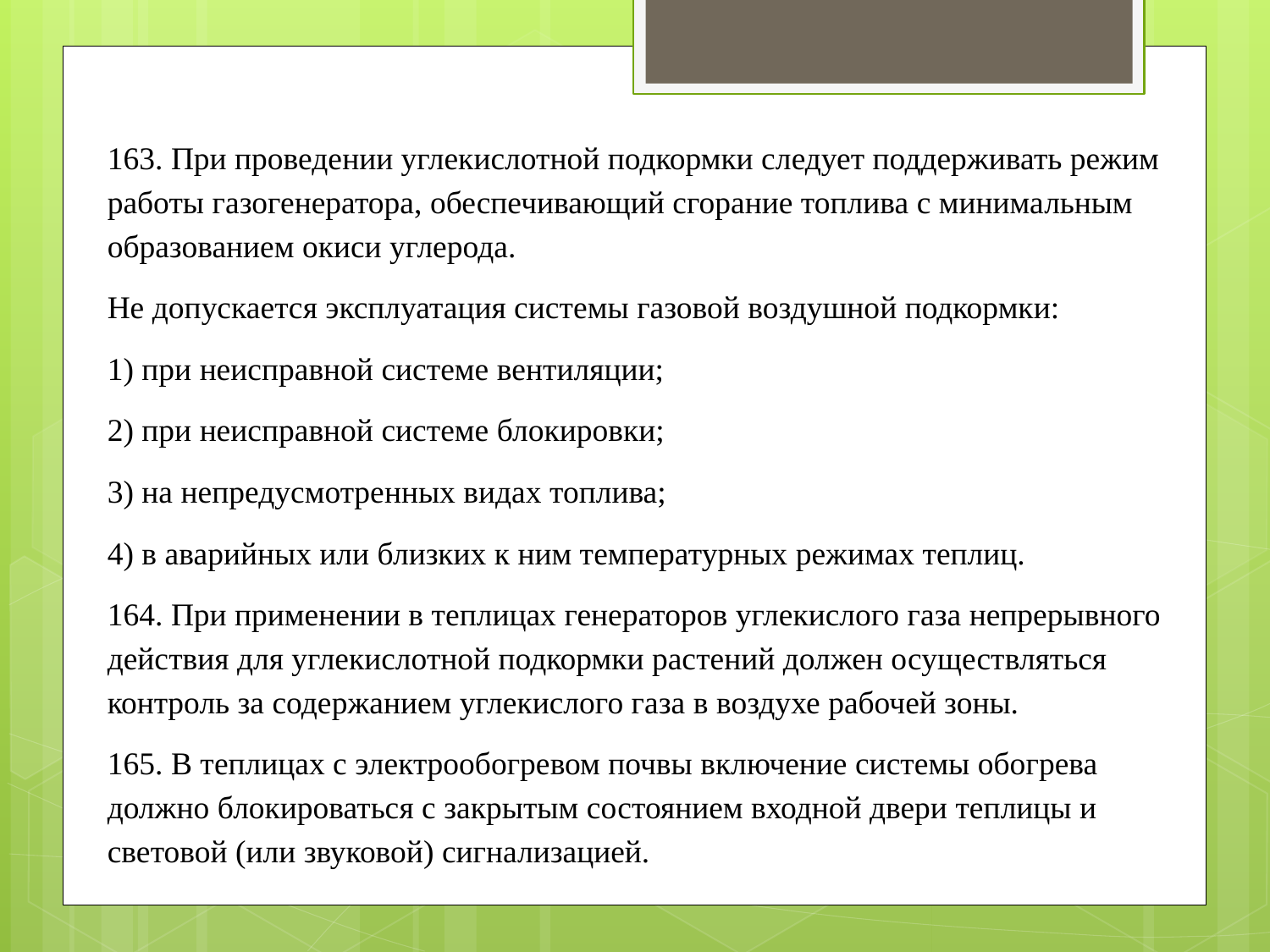

163. При проведении углекислотной подкормки следует поддерживать режим работы газогенератора, обеспечивающий сгорание топлива с минимальным образованием окиси углерода.
Не допускается эксплуатация системы газовой воздушной подкормки:
1) при неисправной системе вентиляции;
2) при неисправной системе блокировки;
3) на непредусмотренных видах топлива;
4) в аварийных или близких к ним температурных режимах теплиц.
164. При применении в теплицах генераторов углекислого газа непрерывного действия для углекислотной подкормки растений должен осуществляться контроль за содержанием углекислого газа в воздухе рабочей зоны.
165. В теплицах с электрообогревом почвы включение системы обогрева должно блокироваться с закрытым состоянием входной двери теплицы и световой (или звуковой) сигнализацией.